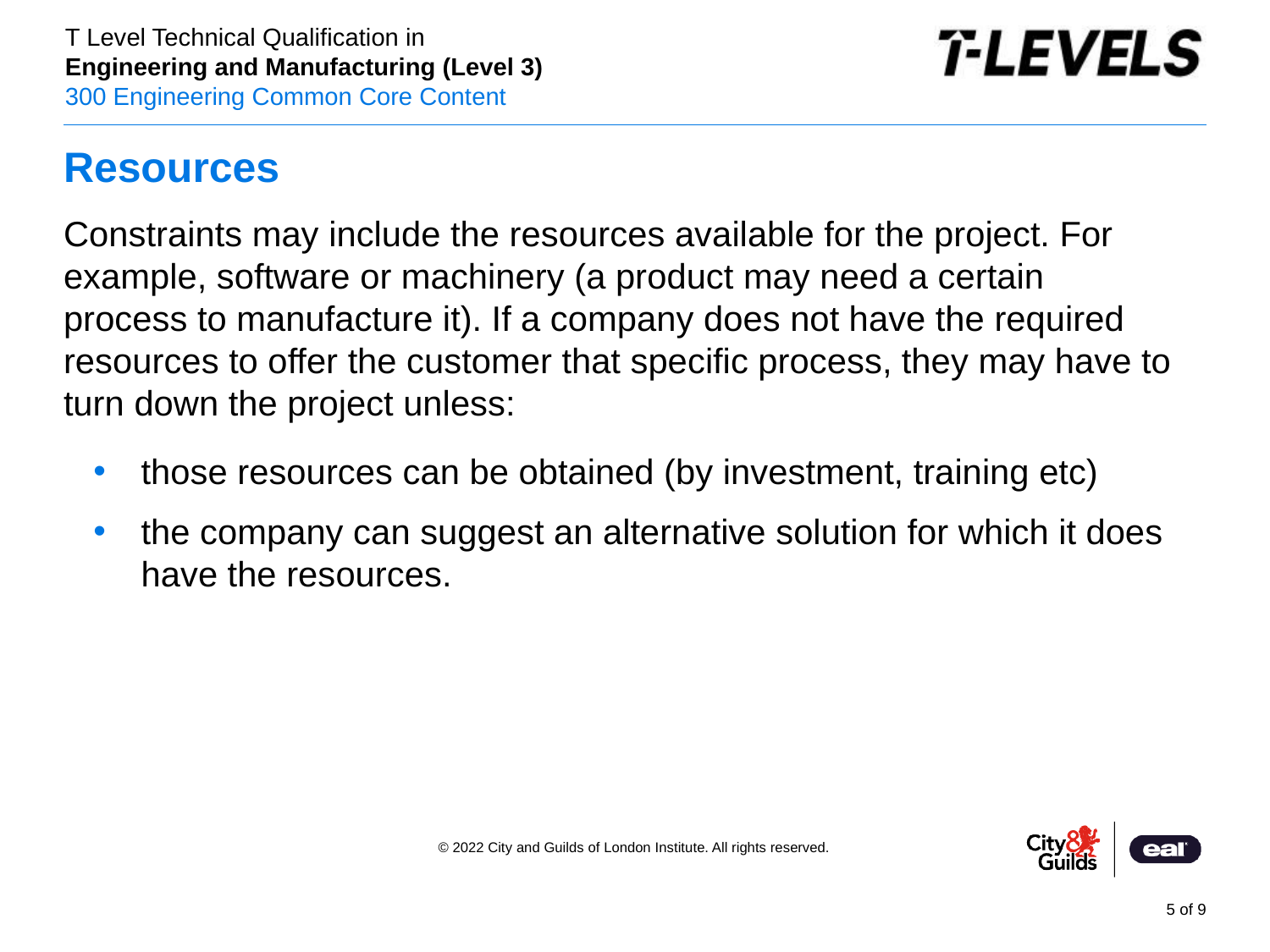

# Resources
Constraints may include the resources available for the project. For example, software or machinery (a product may need a certain process to manufacture it). If a company does not have the required resources to offer the customer that specific process, they may have to turn down the project unless:
those resources can be obtained (by investment, training etc)
the company can suggest an alternative solution for which it does have the resources.